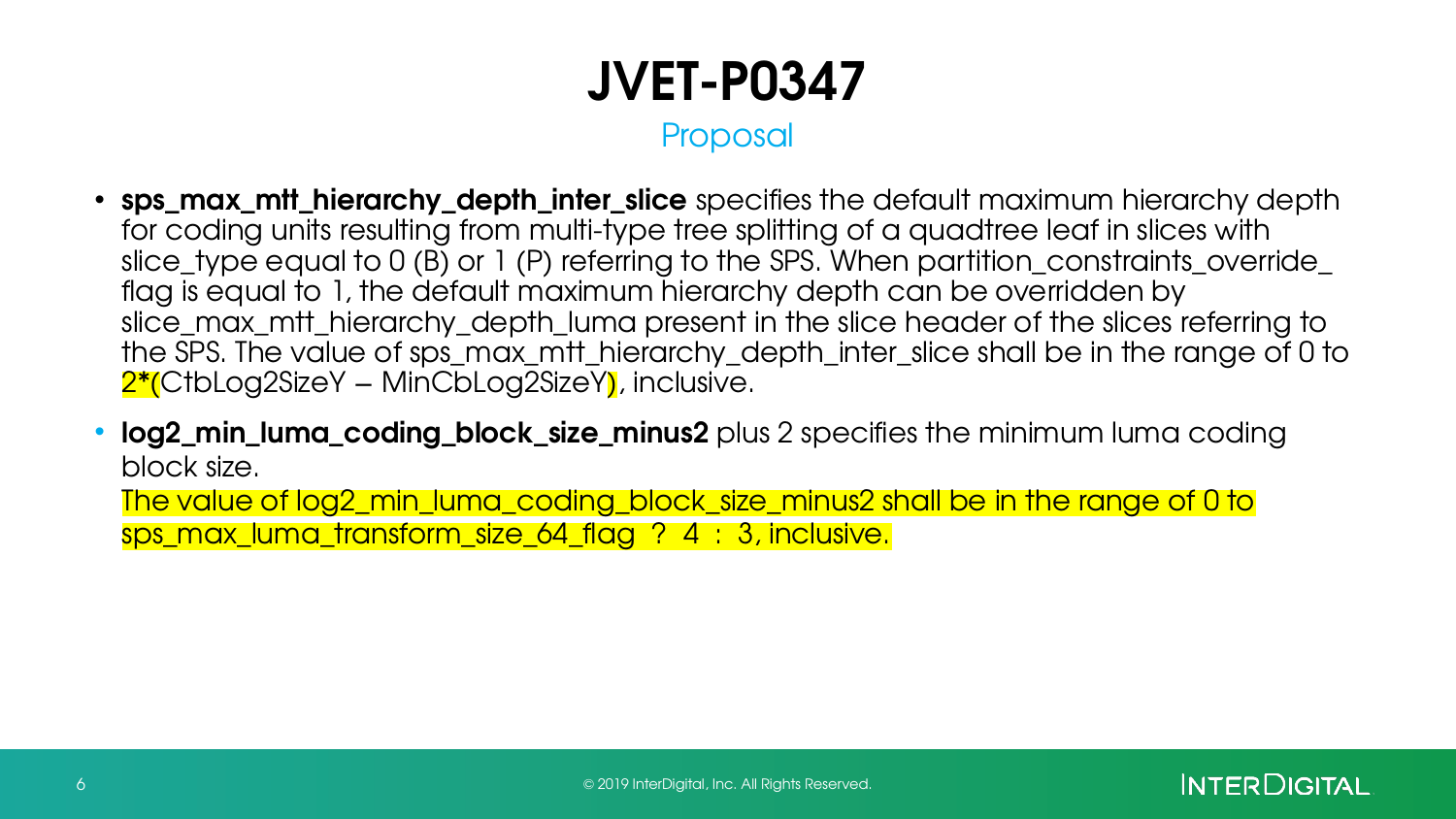

# JVET-P0347 Proposal
sps_max_mtt_hierarchy_depth_inter_slice specifies the default maximum hierarchy depth for coding units resulting from multi-type tree splitting of a quadtree leaf in slices with slice_type equal to 0 (B) or 1 (P) referring to the SPS. When partition_constraints_override_ flag is equal to 1, the default maximum hierarchy depth can be overridden by slice_max_mtt_hierarchy_depth_luma present in the slice header of the slices referring to the SPS. The value of sps_max_mtt_hierarchy_depth_inter_slice shall be in the range of 0 to 2*(CtbLog2SizeY − MinCbLog2SizeY), inclusive.
log2_min_luma_coding_block_size_minus2 plus 2 specifies the minimum luma coding block size.
The value of log2_min_luma_coding_block_size_minus2 shall be in the range of 0 to sps_max_luma_transform_size_64_flag  ?  4  :  3, inclusive.

6
© 2019 InterDigital, Inc. All Rights Reserved.